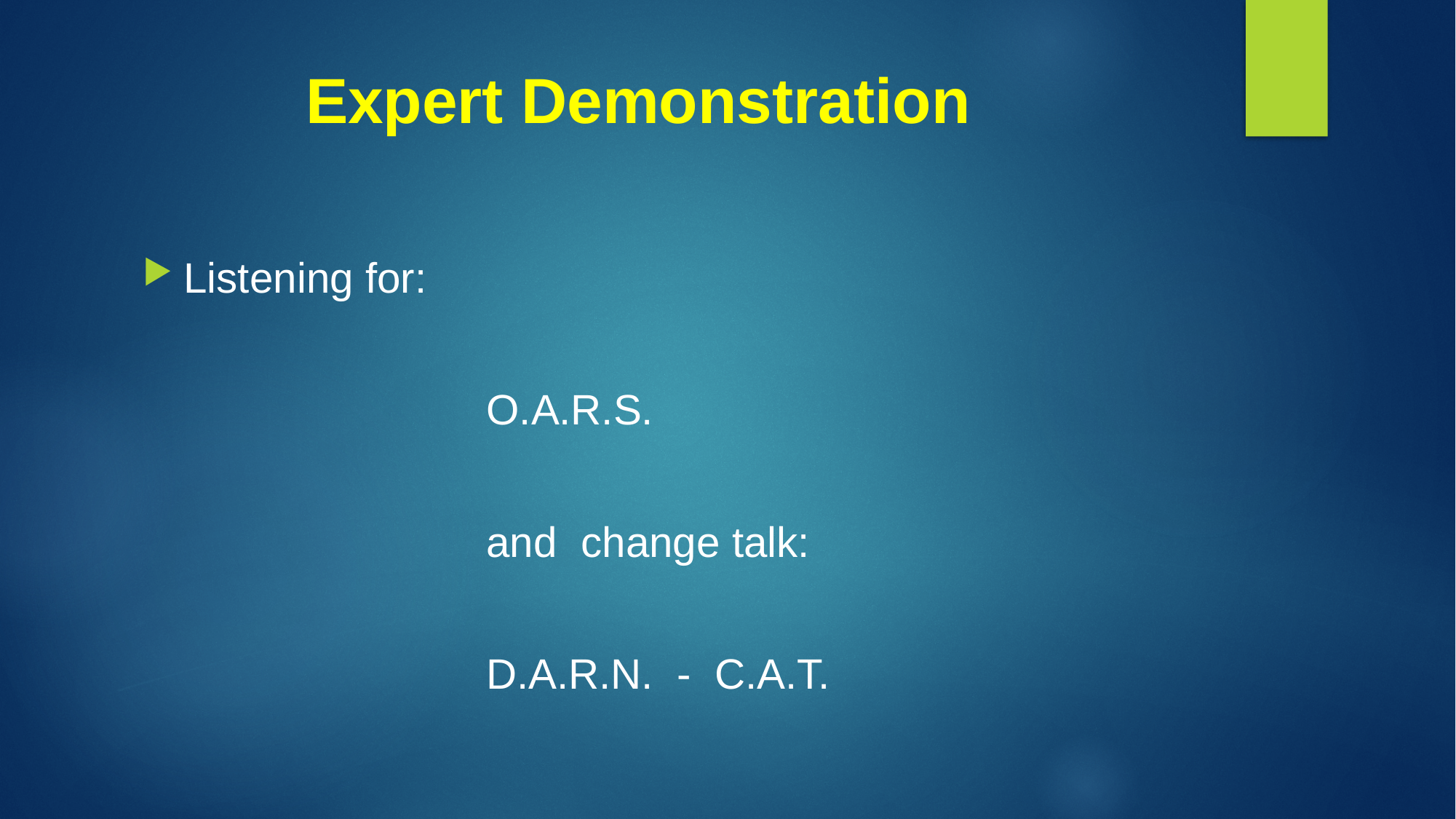

# Expert Demonstration
Listening for:

			O.A.R.S.

			and  change talk:

			D.A.R.N.  -  C.A.T.